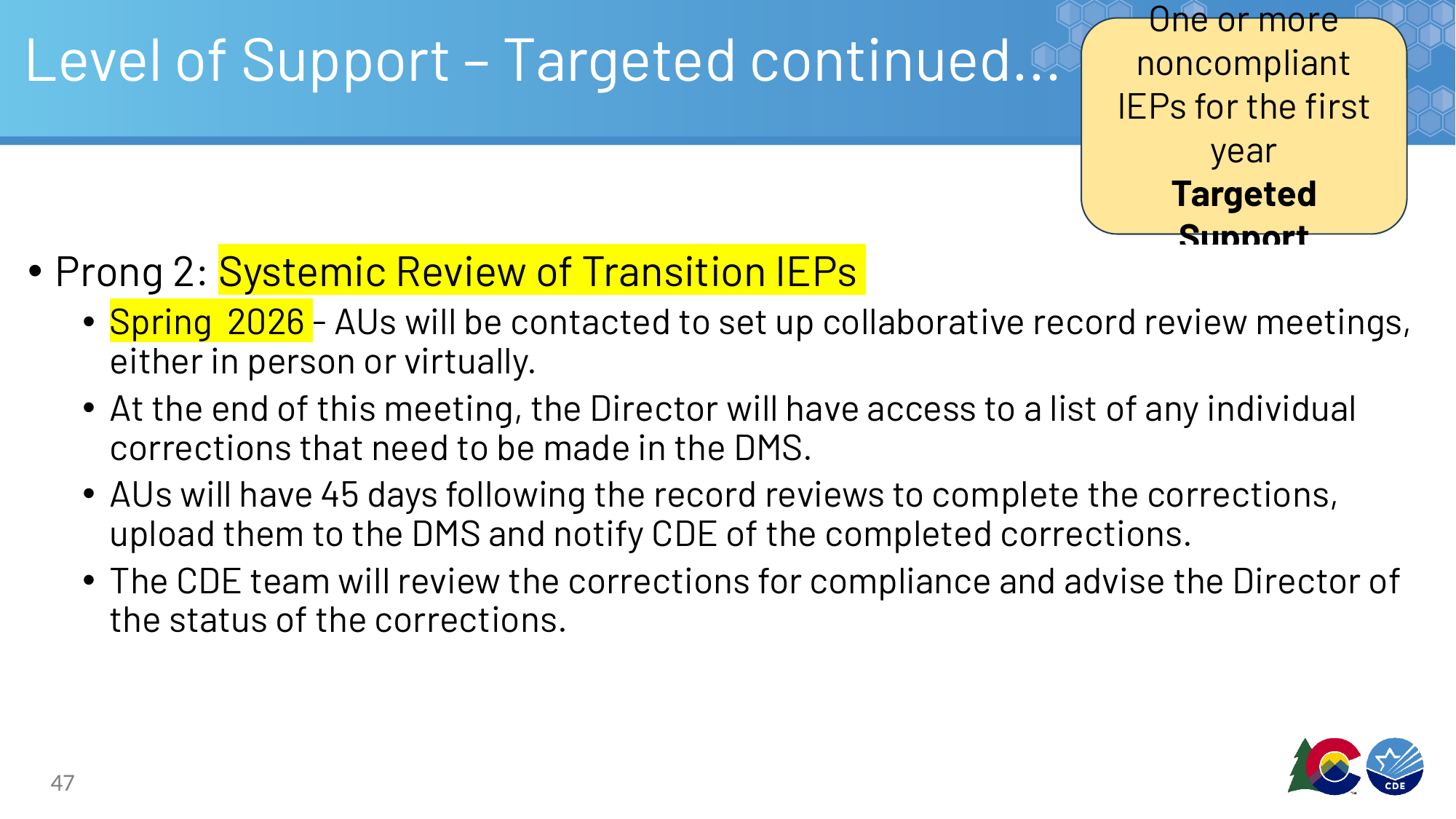

One or more noncompliant IEPs for the first year
Targeted Support
# Level of Support – Targeted continued...
Prong 2: Systemic Review of Transition IEPs
Spring  2026 - AUs will be contacted to set up collaborative record review meetings, either in person or virtually.
At the end of this meeting, the Director will have access to a list of any individual corrections that need to be made in the DMS.
AUs will have 45 days following the record reviews to complete the corrections, upload them to the DMS and notify CDE of the completed corrections.
The CDE team will review the corrections for compliance and advise the Director of the status of the corrections.

47